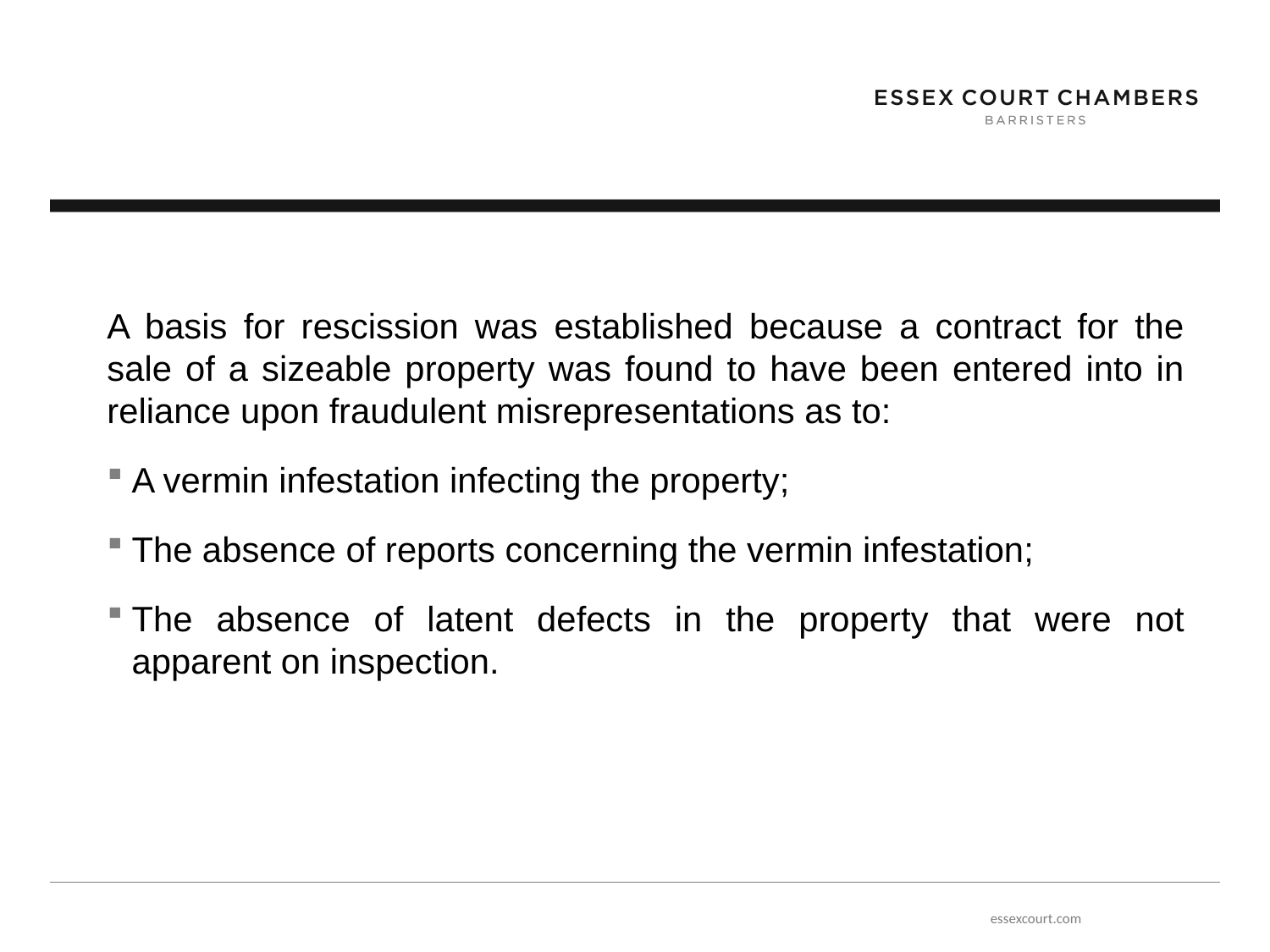

#

A basis for rescission was established because a contract for the sale of a sizeable property was found to have been entered into in reliance upon fraudulent misrepresentations as to:
A vermin infestation infecting the property;
The absence of reports concerning the vermin infestation;
The absence of latent defects in the property that were not apparent on inspection. ​